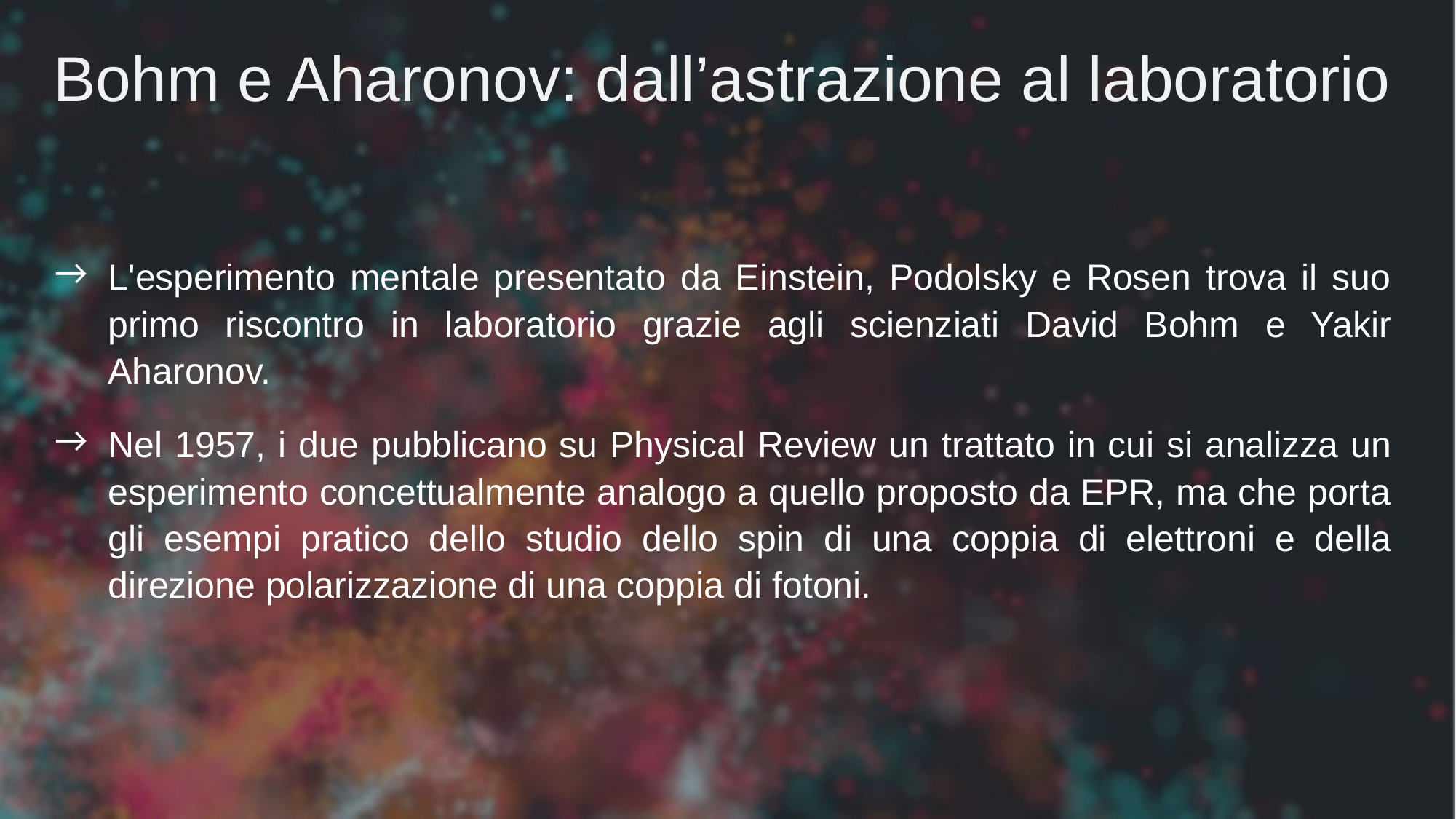

# Bohm e Aharonov: dall’astrazione al laboratorio
L'esperimento mentale presentato da Einstein, Podolsky e Rosen trova il suo primo riscontro in laboratorio grazie agli scienziati David Bohm e Yakir Aharonov.
Nel 1957, i due pubblicano su Physical Review un trattato in cui si analizza un esperimento concettualmente analogo a quello proposto da EPR, ma che porta gli esempi pratico dello studio dello spin di una coppia di elettroni e della direzione polarizzazione di una coppia di fotoni.